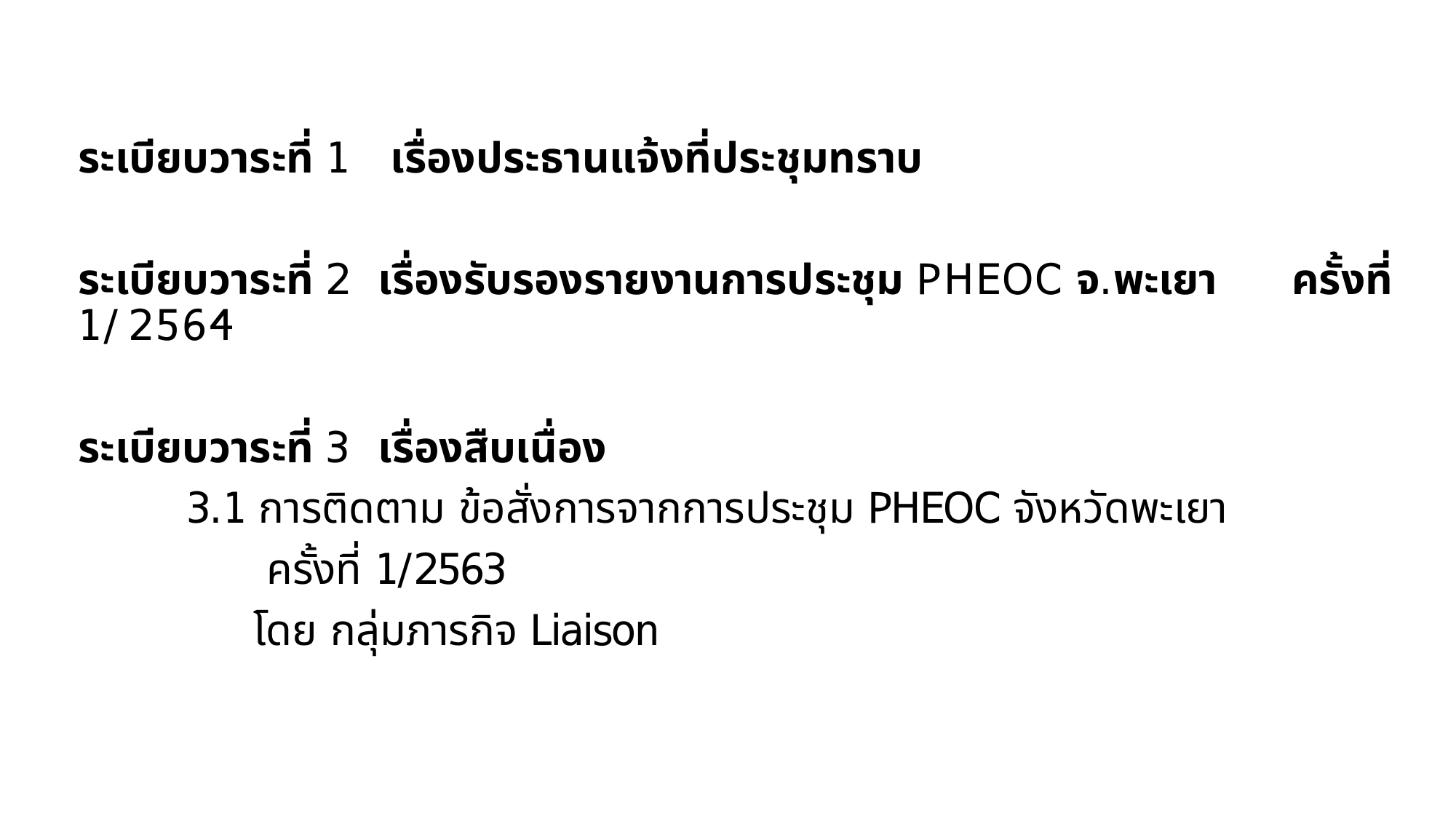

ระเบียบวาระที่ 1   เรื่องประธานแจ้งที่ประชุมทราบ

ระเบียบวาระที่ 2  เรื่องรับรองรายงานการประชุม PHEOC จ.พะเยา      ครั้งที่ 1/2564

ระเบียบวาระที่ 3  เรื่องสืบเนื่อง
	3.1 การติดตาม ข้อสั่งการจากการประชุม PHEOC จังหวัดพะเยา
	      ครั้งที่ 1/2563
	     โดย กลุ่มภารกิจ Liaison